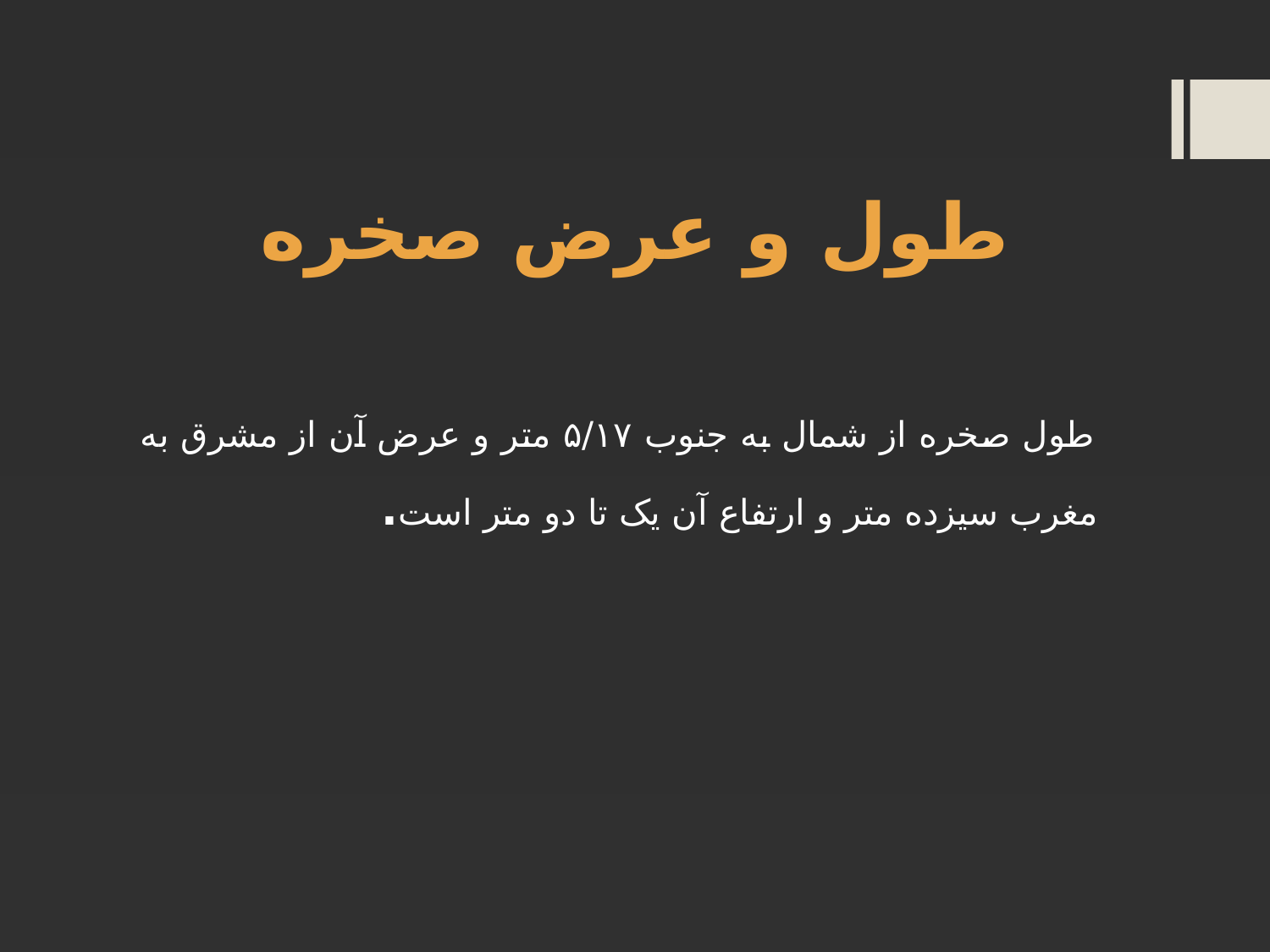

# طول و عرض صخره
   طول صخره از شمال به جنوب ۵/۱۷ متر و عرض آن از مشرق به مغرب سیزده متر و ارتفاع آن یک تا دو متر است.